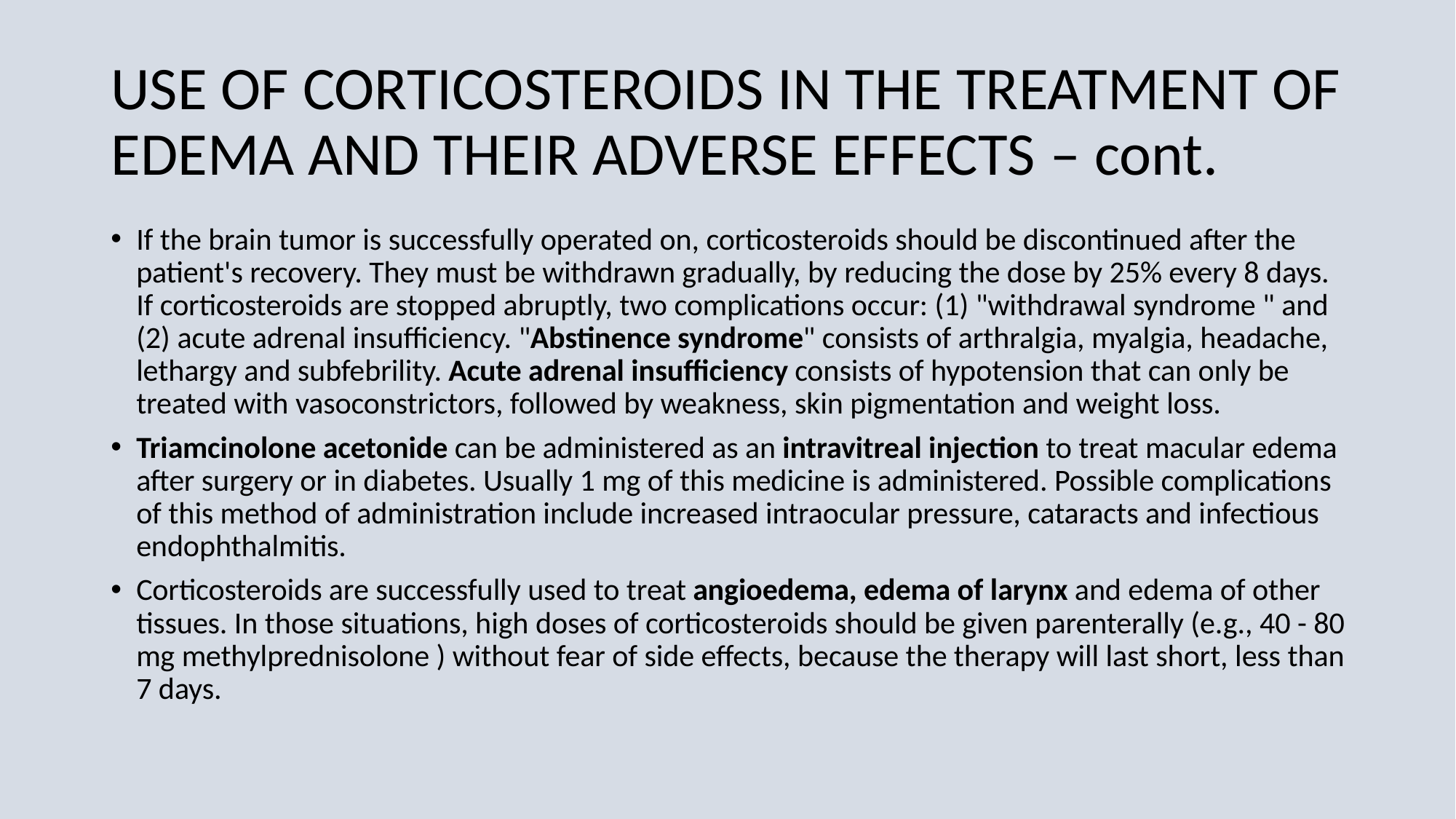

# USE OF CORTICOSTEROIDS IN THE TREATMENT OF EDEMA AND THEIR ADVERSE EFFECTS – cont.
If the brain tumor is successfully operated on, corticosteroids should be discontinued after the patient's recovery. They must be withdrawn gradually, by reducing the dose by 25% every 8 days. If corticosteroids are stopped abruptly, two complications occur: (1) "withdrawal syndrome " and (2) acute adrenal insufficiency. "Abstinence syndrome" consists of arthralgia, myalgia, headache, lethargy and subfebrility. Acute adrenal insufficiency consists of hypotension that can only be treated with vasoconstrictors, followed by weakness, skin pigmentation and weight loss.
Triamcinolone acetonide can be administered as an intravitreal injection to treat macular edema after surgery or in diabetes. Usually 1 mg of this medicine is administered. Possible complications of this method of administration include increased intraocular pressure, cataracts and infectious endophthalmitis.
Corticosteroids are successfully used to treat angioedema, edema of larynx and edema of other tissues. In those situations, high doses of corticosteroids should be given parenterally (e.g., 40 - 80 mg methylprednisolone ) without fear of side effects, because the therapy will last short, less than 7 days.